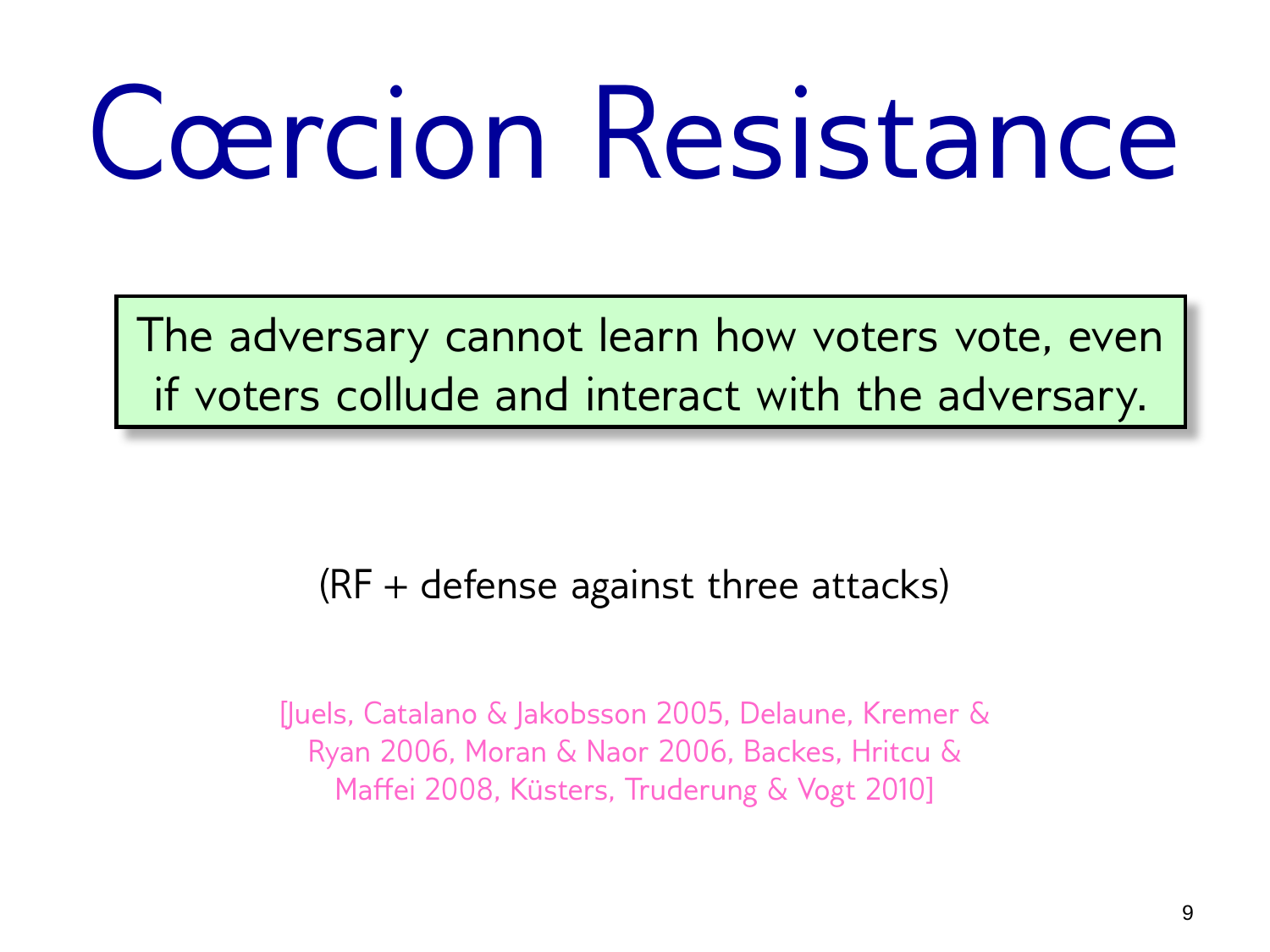

# Coercion Resistance
The adversary cannot learn how voters vote, even if voters collude and interact with the adversary.
(RF + defense against three attacks)
[Juels, Catalano & Jakobsson 2005, Delaune, Kremer & Ryan 2006, Moran & Naor 2006, Backes, Hritcu & Maffei 2008, Küsters, Truderung & Vogt 2010]
9